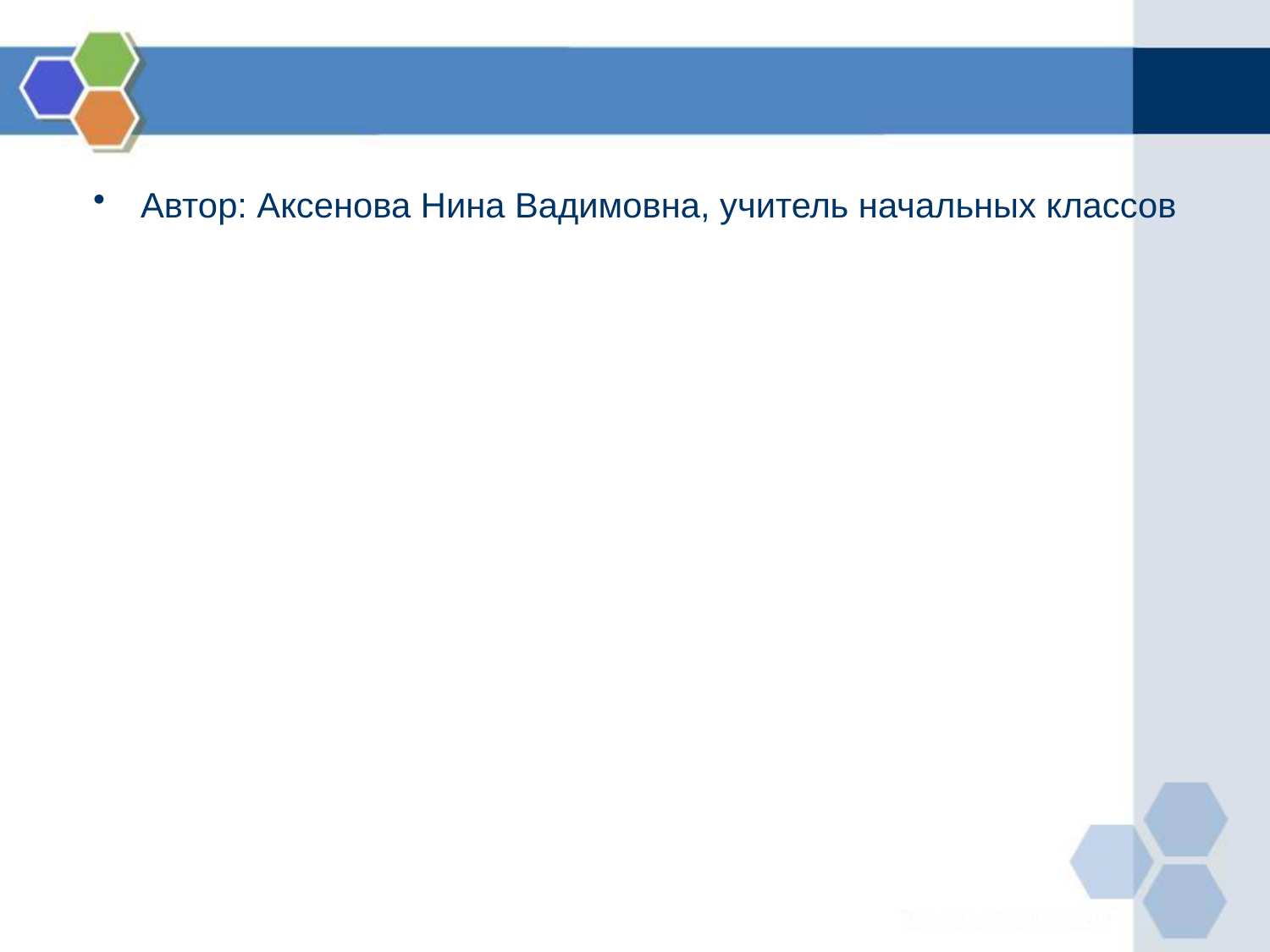

#
Автор: Аксенова Нина Вадимовна, учитель начальных классов